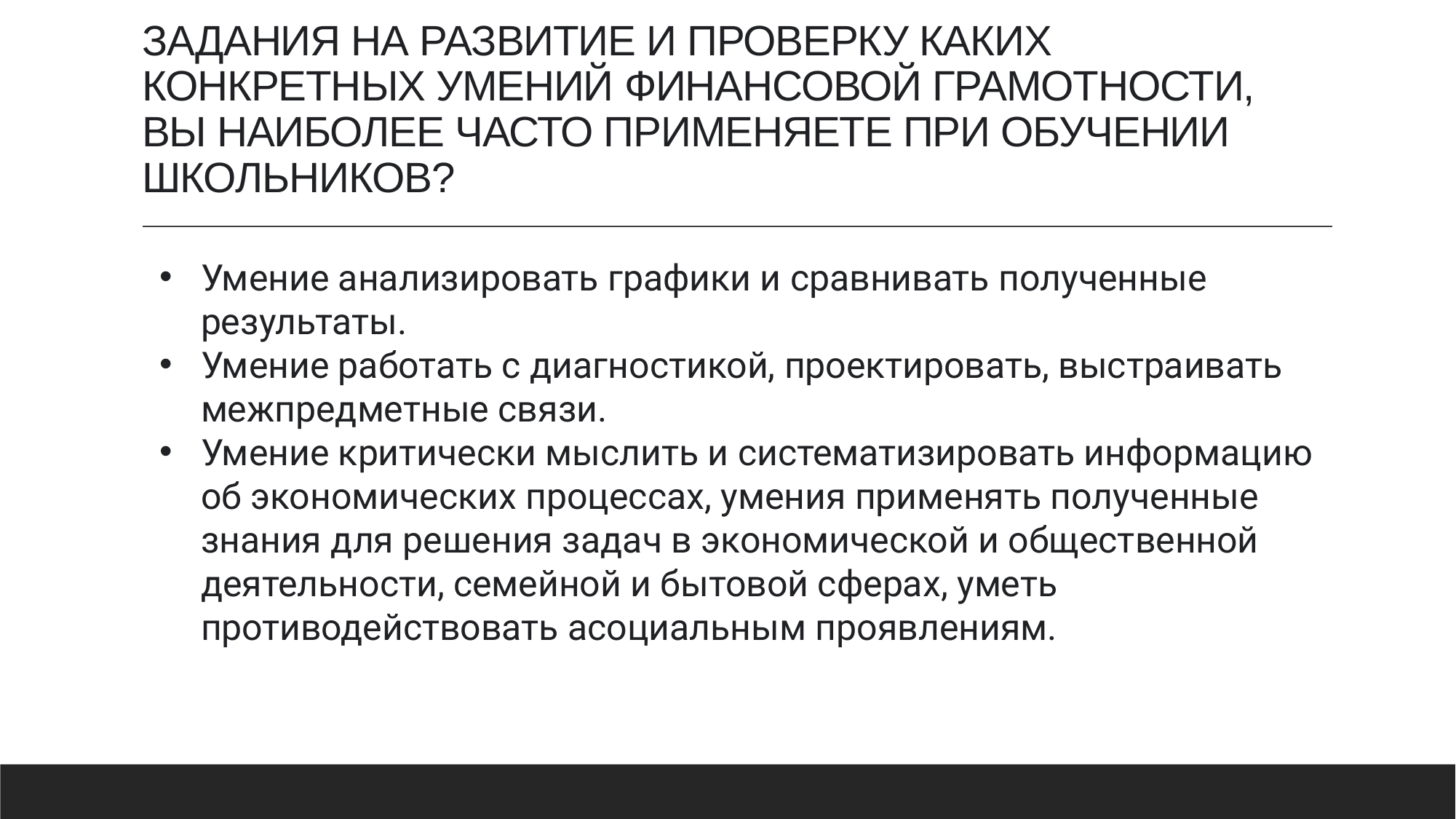

# ЗАДАНИЯ НА РАЗВИТИЕ И ПРОВЕРКУ КАКИХ КОНКРЕТНЫХ УМЕНИЙ ФИНАНСОВОЙ ГРАМОТНОСТИ, ВЫ НАИБОЛЕЕ ЧАСТО ПРИМЕНЯЕТЕ ПРИ ОБУЧЕНИИ ШКОЛЬНИКОВ?
Умение анализировать графики и сравнивать полученные результаты.
Умение работать с диагностикой, проектировать, выстраивать межпредметные связи.
Умение критически мыслить и систематизировать информацию об экономических процессах, умения применять полученные знания для решения задач в экономической и общественной деятельности, семейной и бытовой сферах, уметь противодействовать асоциальным проявлениям.